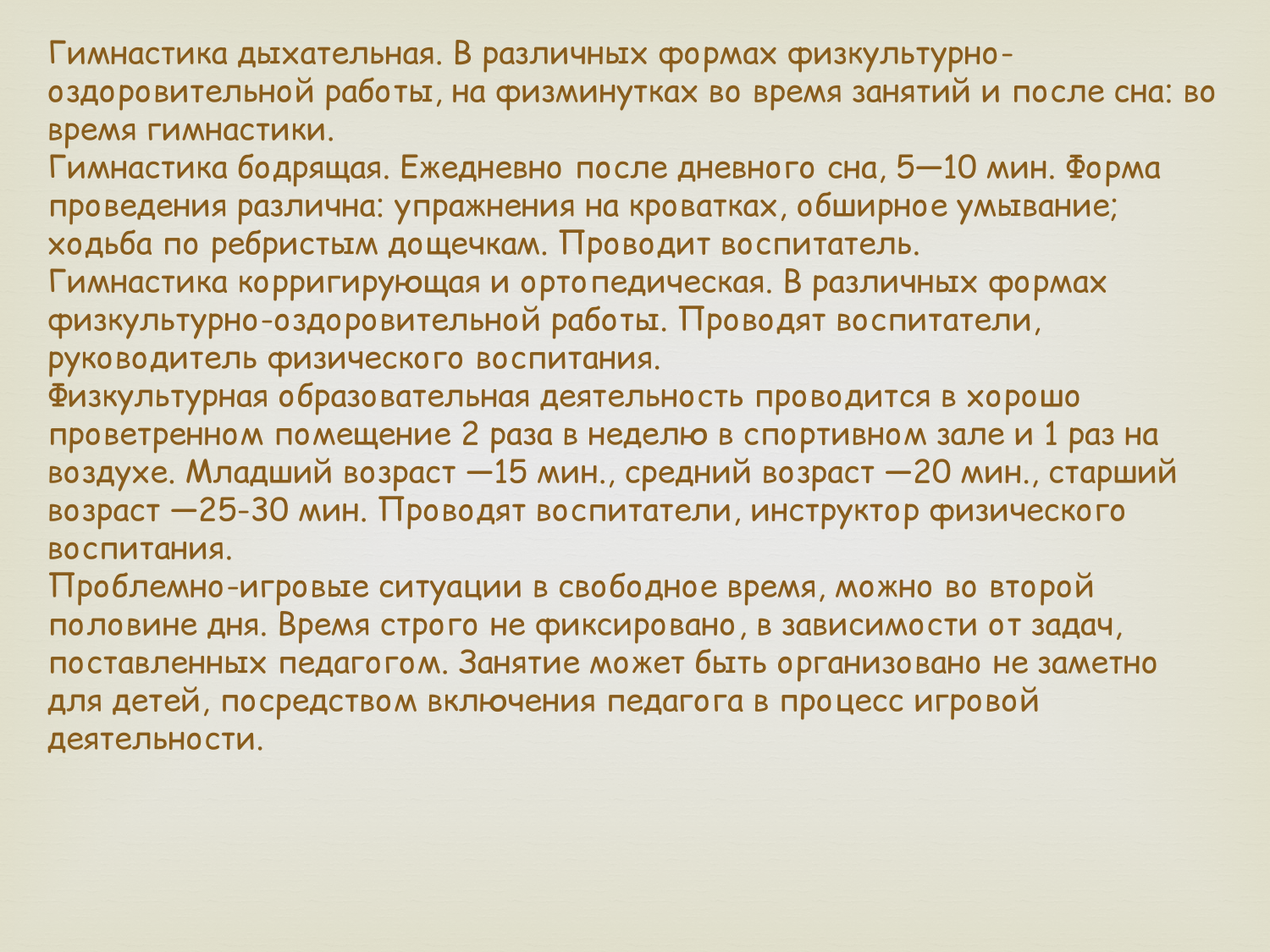

Гимнастика дыхательная. В различных формах физкультурно-оздоровительной работы, на физминутках во время занятий и после сна: во время гимнастики.
Гимнастика бодрящая. Ежедневно после дневного сна, 5—10 мин. Форма проведения различна: упражнения на кроватках, обширное умывание; ходьба по ребристым дощечкам. Проводит воспитатель.
Гимнастика корригирующая и ортопедическая. В различных формах физкультурно-оздоровительной работы. Проводят воспитатели, руководитель физического воспитания.
Физкультурная образовательная деятельность проводится в хорошо проветренном помещение 2 раза в неделю в спортивном зале и 1 раз на воздухе. Младший возраст —15 мин., средний возраст —20 мин., старший возраст —25-30 мин. Проводят воспитатели, инструктор физического воспитания.
Проблемно-игровые ситуации в свободное время, можно во второй половине дня. Время строго не фиксировано, в зависимости от задач, поставленных педагогом. Занятие может быть организовано не заметно для детей, посредством включения педагога в процесс игровой деятельности.